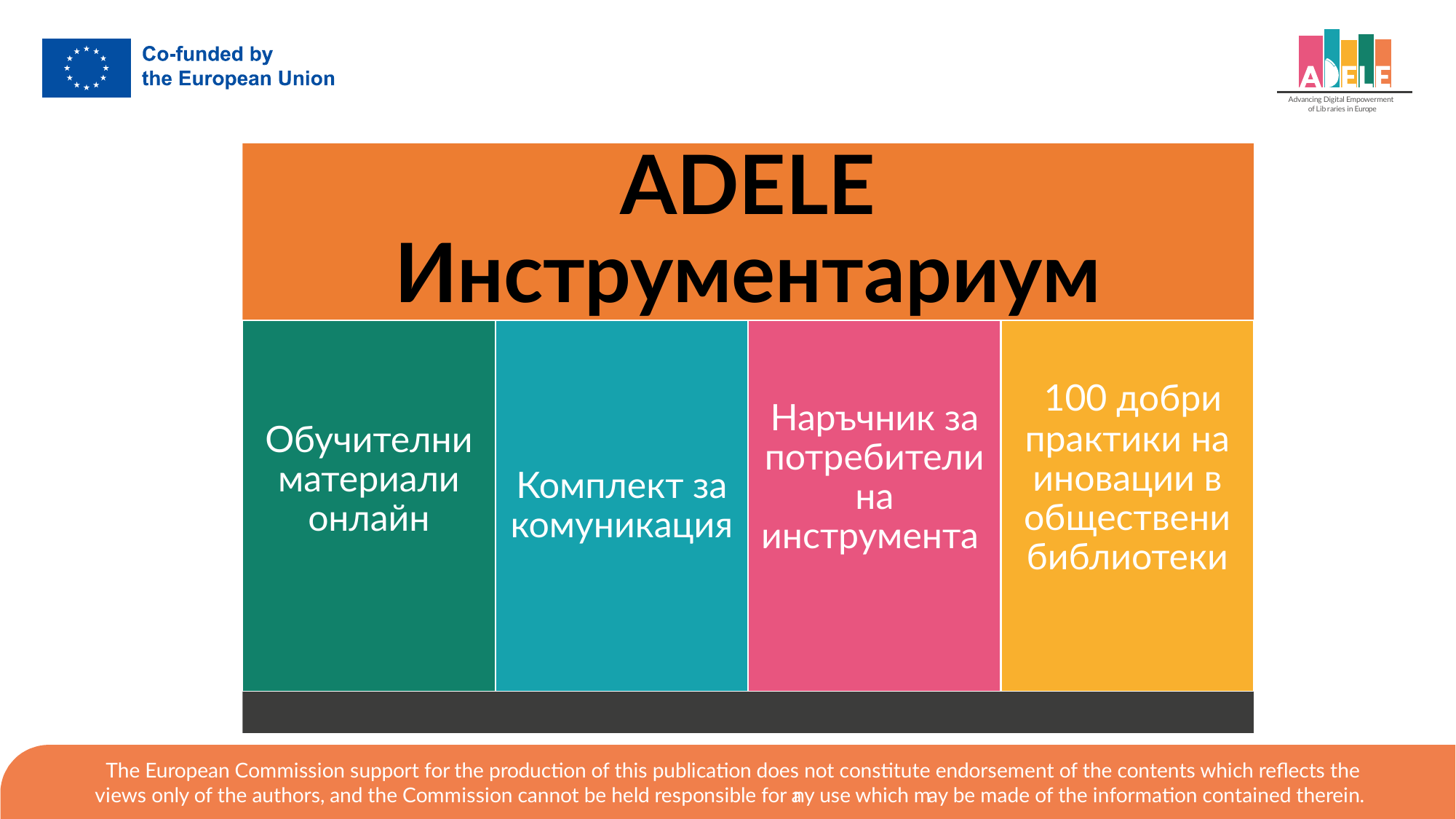

ADELE Инструментариум
Обучителни материали онлайн

Комплект за комуникация
Наръчник за потребители на инструмента

 100 добри практики на иновации в обществени библиотеки